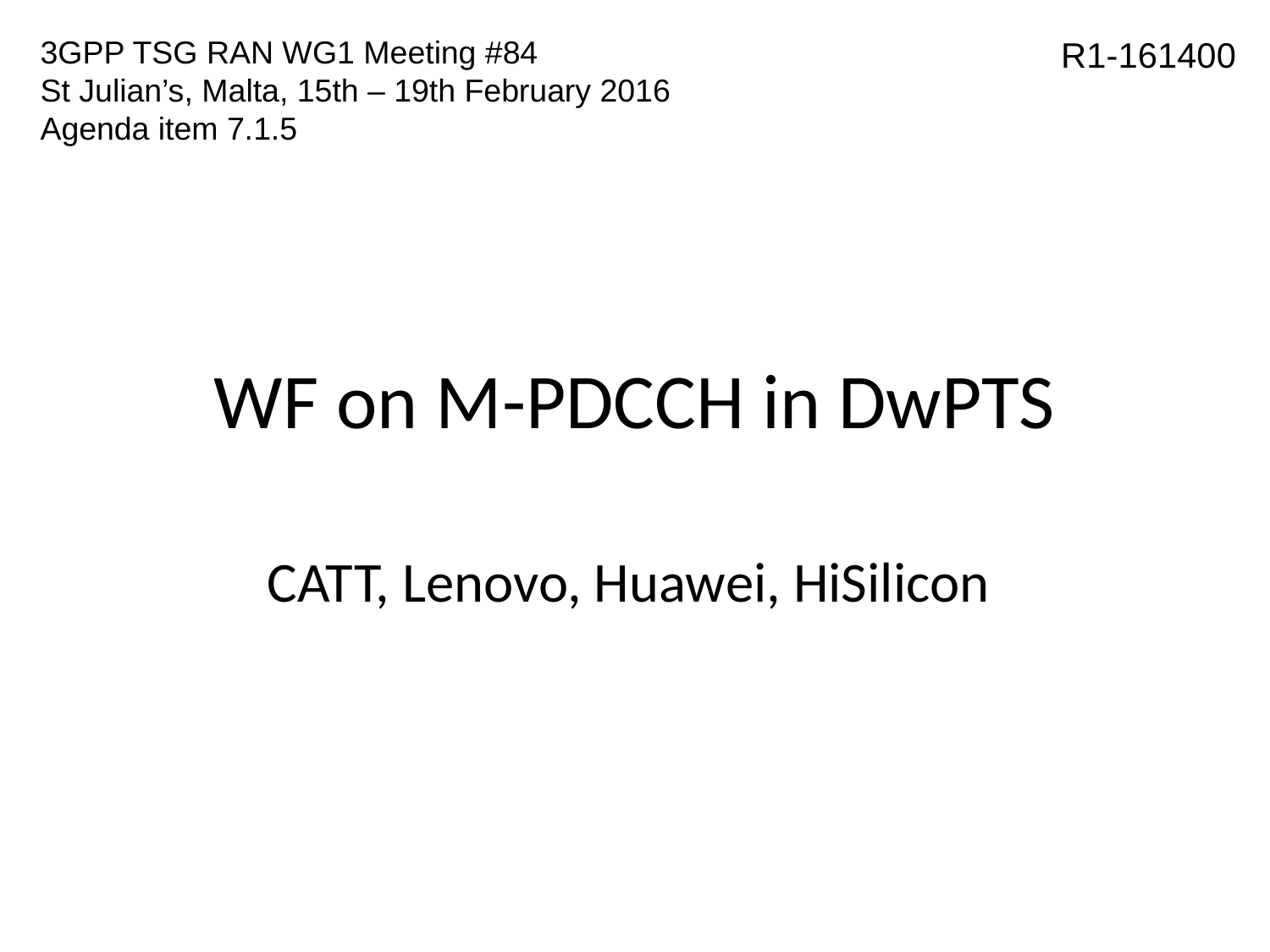

3GPP TSG RAN WG1 Meeting #84
St Julian’s, Malta, 15th – 19th February 2016
Agenda item 7.1.5
R1-161400
# WF on M-PDCCH in DwPTS
CATT, Lenovo, Huawei, HiSilicon